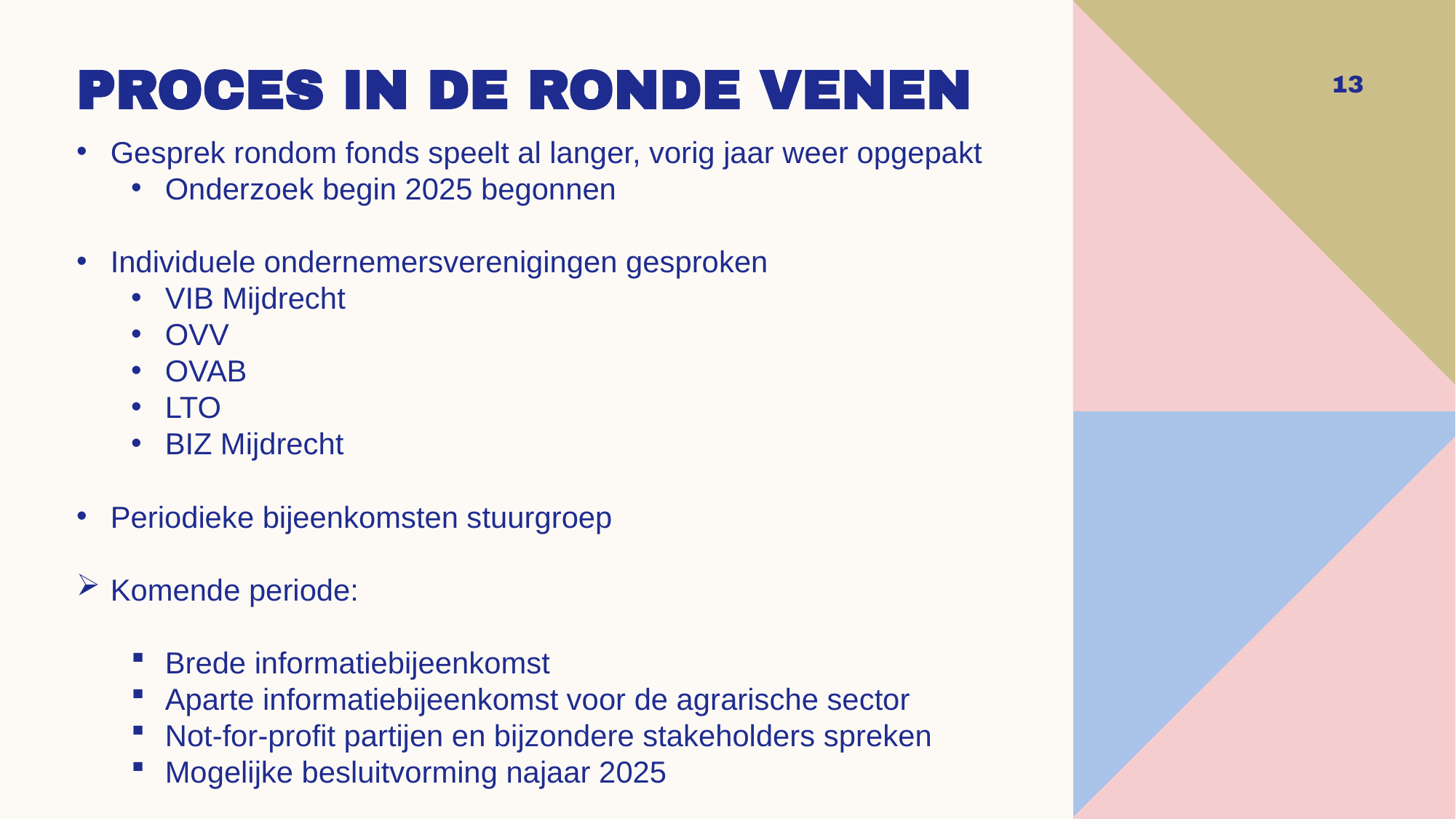

# PROCES IN DE RONDE VENEN
13
Gesprek rondom fonds speelt al langer, vorig jaar weer opgepakt
Onderzoek begin 2025 begonnen

Individuele ondernemersverenigingen gesproken
VIB Mijdrecht
OVV
OVAB
LTO
BIZ Mijdrecht

Periodieke bijeenkomsten stuurgroep

Komende periode:

Brede informatiebijeenkomst
Aparte informatiebijeenkomst voor de agrarische sector
Not-for-profit partijen en bijzondere stakeholders spreken
Mogelijke besluitvorming najaar 2025